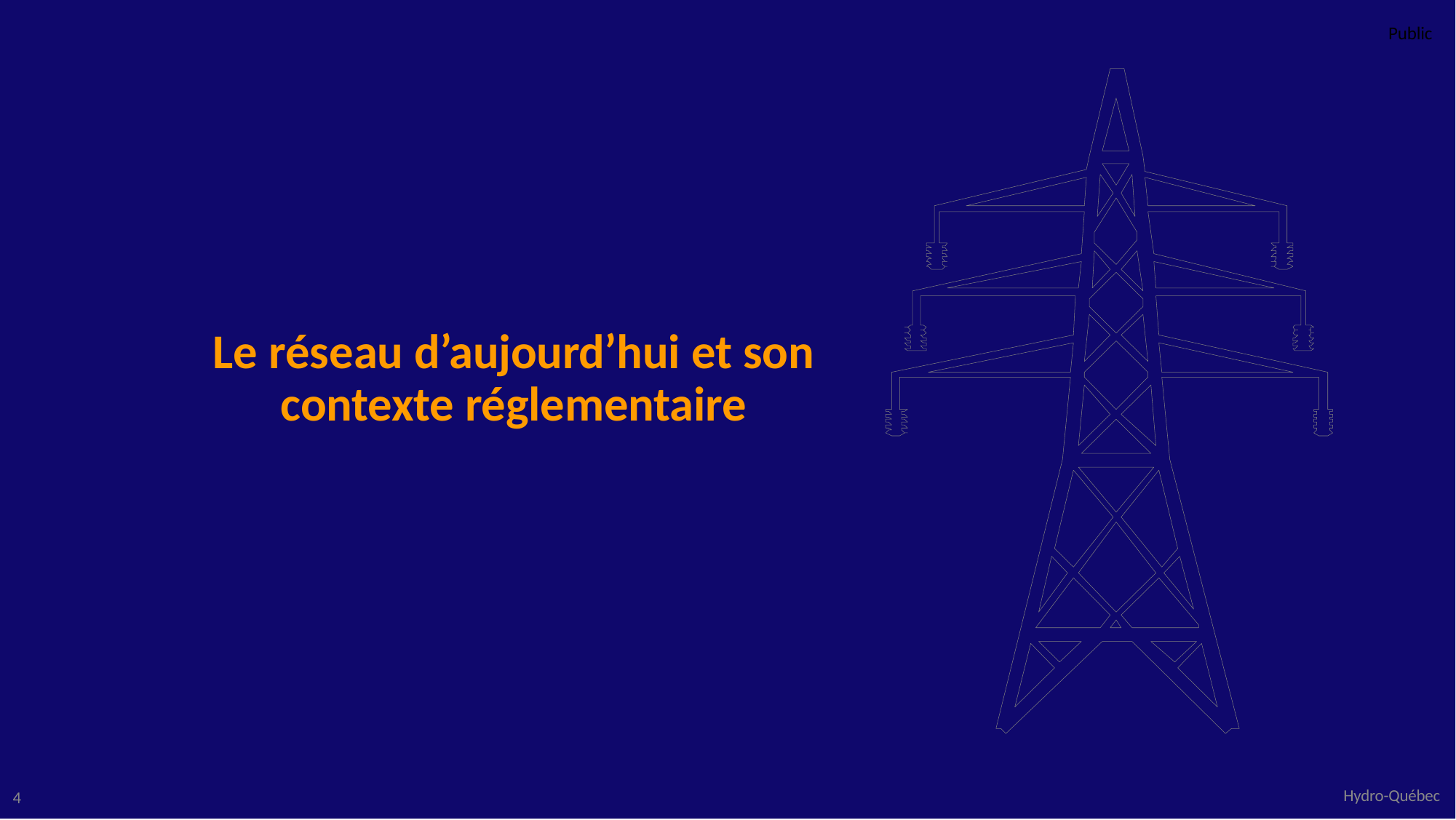

Public

# Le réseau d’aujourd’hui et son contexte réglementaire
Hydro-Québec
4